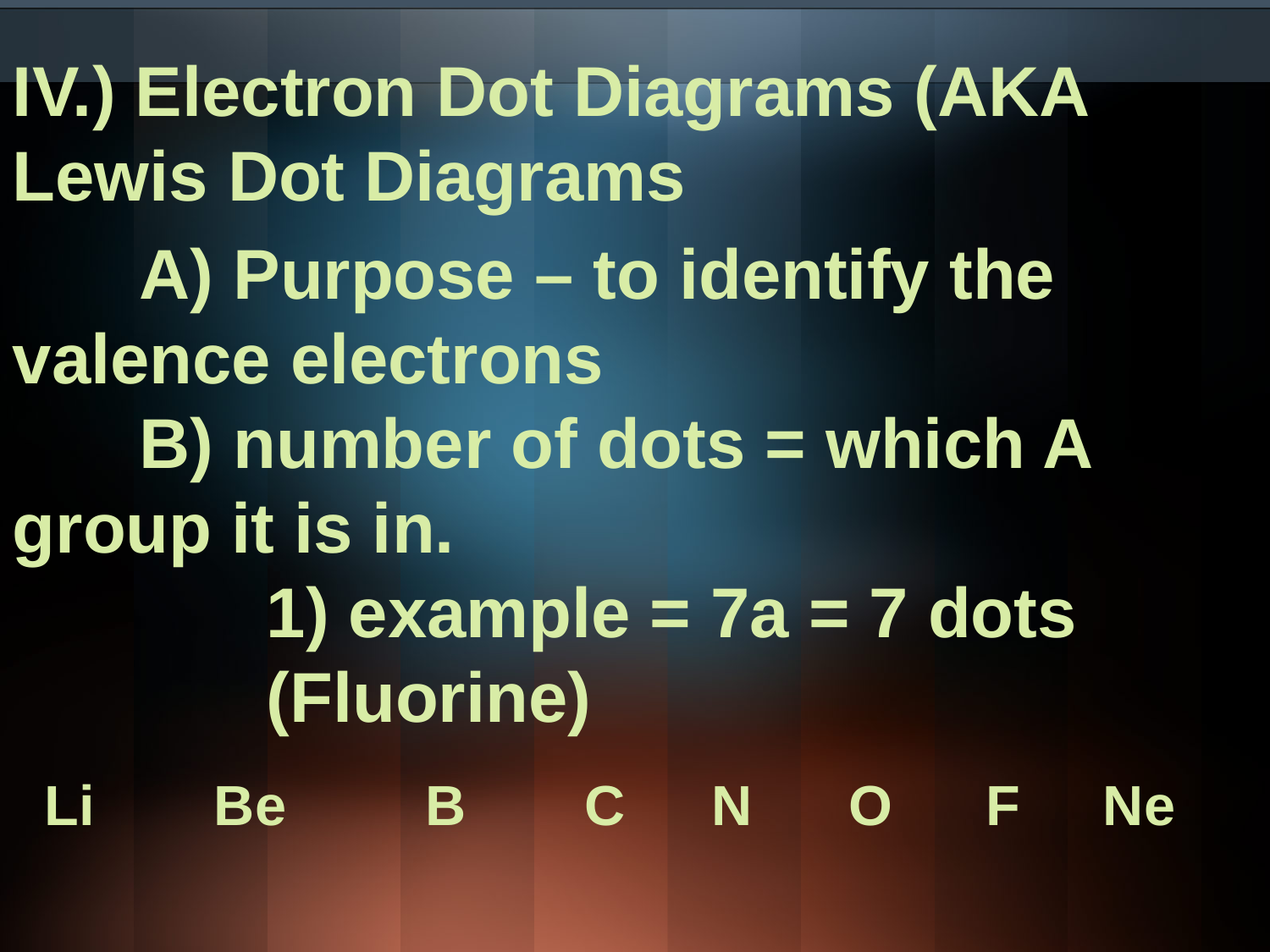

IV.) Electron Dot Diagrams (AKA Lewis Dot Diagrams
	A) Purpose – to identify the 	valence electrons
	B) number of dots = which A group it is in.
		1) example = 7a = 7 dots 			(Fluorine)
Li
Be
B
C
N
O
F
Ne